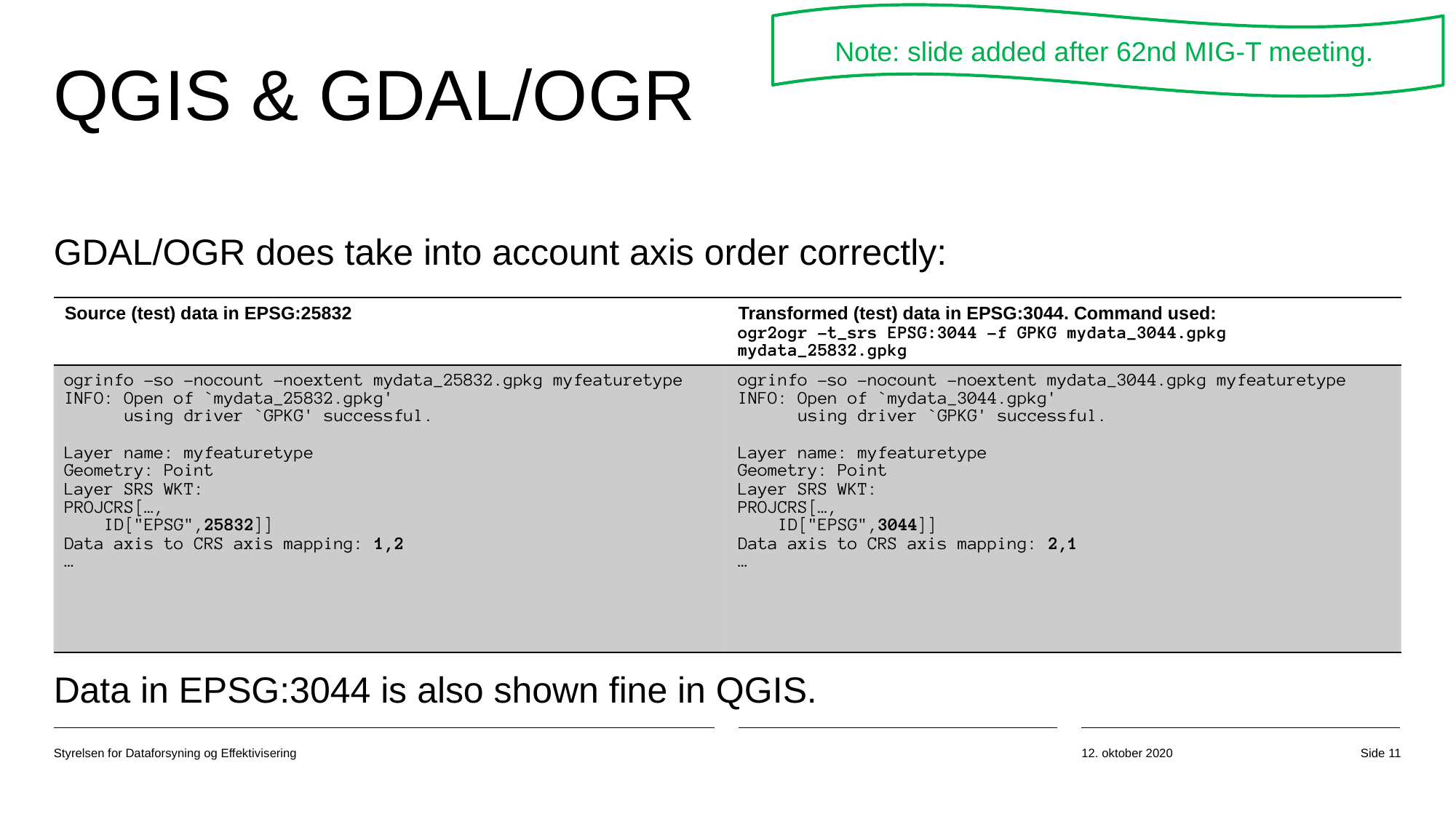

Note: slide added after 62nd MIG-T meeting.
# QGIS & GDAL/OGR
GDAL/OGR does take into account axis order correctly:

| Source (test) data in EPSG:25832 | Transformed (test) data in EPSG:3044. Command used: ogr2ogr -t\_srs EPSG:3044 -f GPKG mydata\_3044.gpkg mydata\_25832.gpkg |
| --- | --- |
| ogrinfo -so -nocount -noextent mydata\_25832.gpkg myfeaturetype INFO: Open of `mydata\_25832.gpkg' using driver `GPKG' successful. Layer name: myfeaturetype Geometry: Point Layer SRS WKT: PROJCRS[…, ID["EPSG",25832]] Data axis to CRS axis mapping: 1,2 … | ogrinfo -so -nocount -noextent mydata\_3044.gpkg myfeaturetype INFO: Open of `mydata\_3044.gpkg' using driver `GPKG' successful. Layer name: myfeaturetype Geometry: Point Layer SRS WKT: PROJCRS[…, ID["EPSG",3044]] Data axis to CRS axis mapping: 2,1 … |
Data in EPSG:3044 is also shown fine in QGIS.
Styrelsen for Dataforsyning og Effektivisering
12. oktober 2020
Side 11